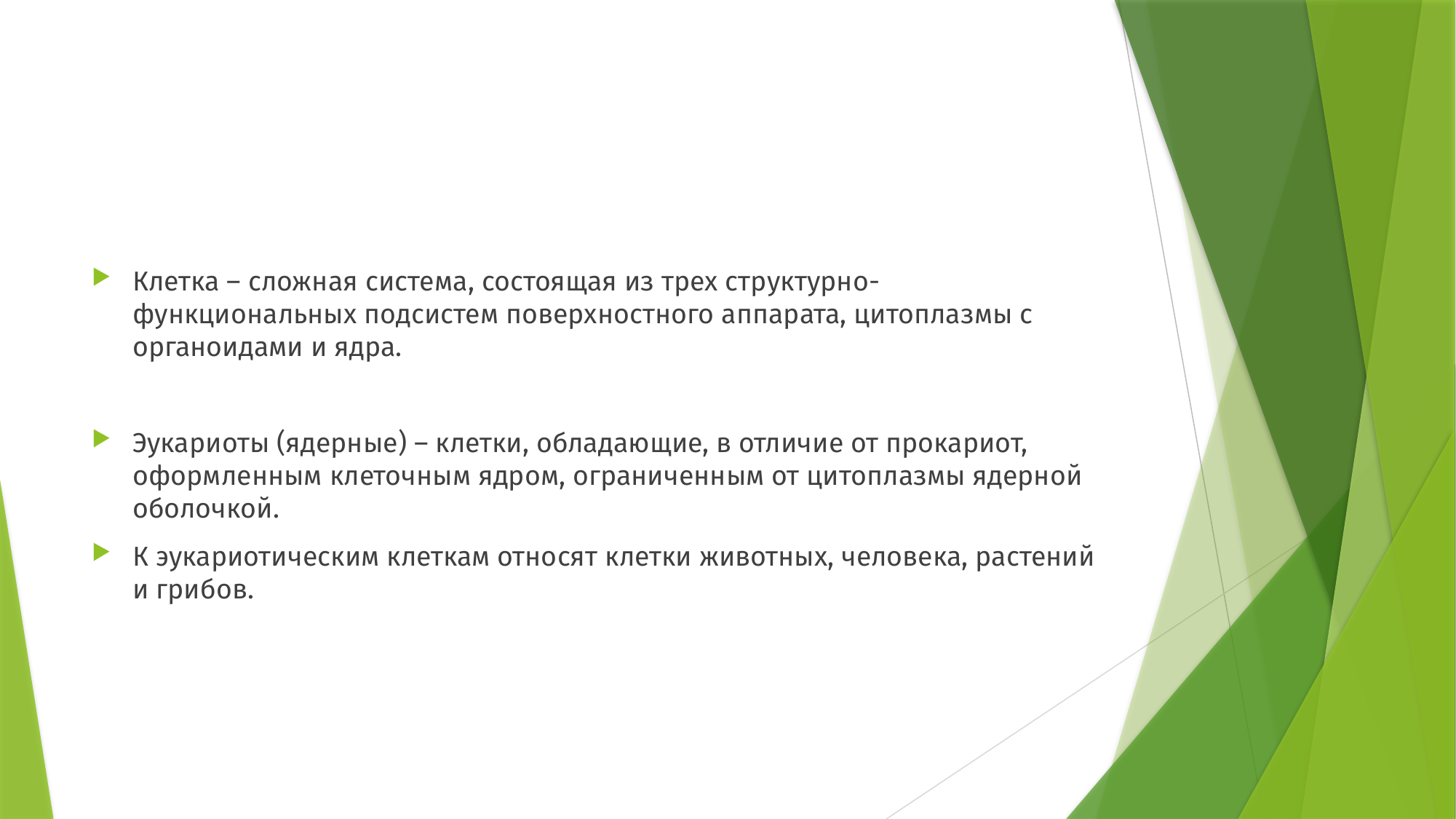

Клетка – сложная система, состоящая из трех структурно-функциональных подсистем поверхностного аппарата, цитоплазмы с органоидами и ядра.

Эукариоты (ядерные) – клетки, обладающие, в отличие от прокариот, оформленным клеточным ядром, ограниченным от цитоплазмы ядерной оболочкой.
К эукариотическим клеткам относят клетки животных, человека, растений и грибов.